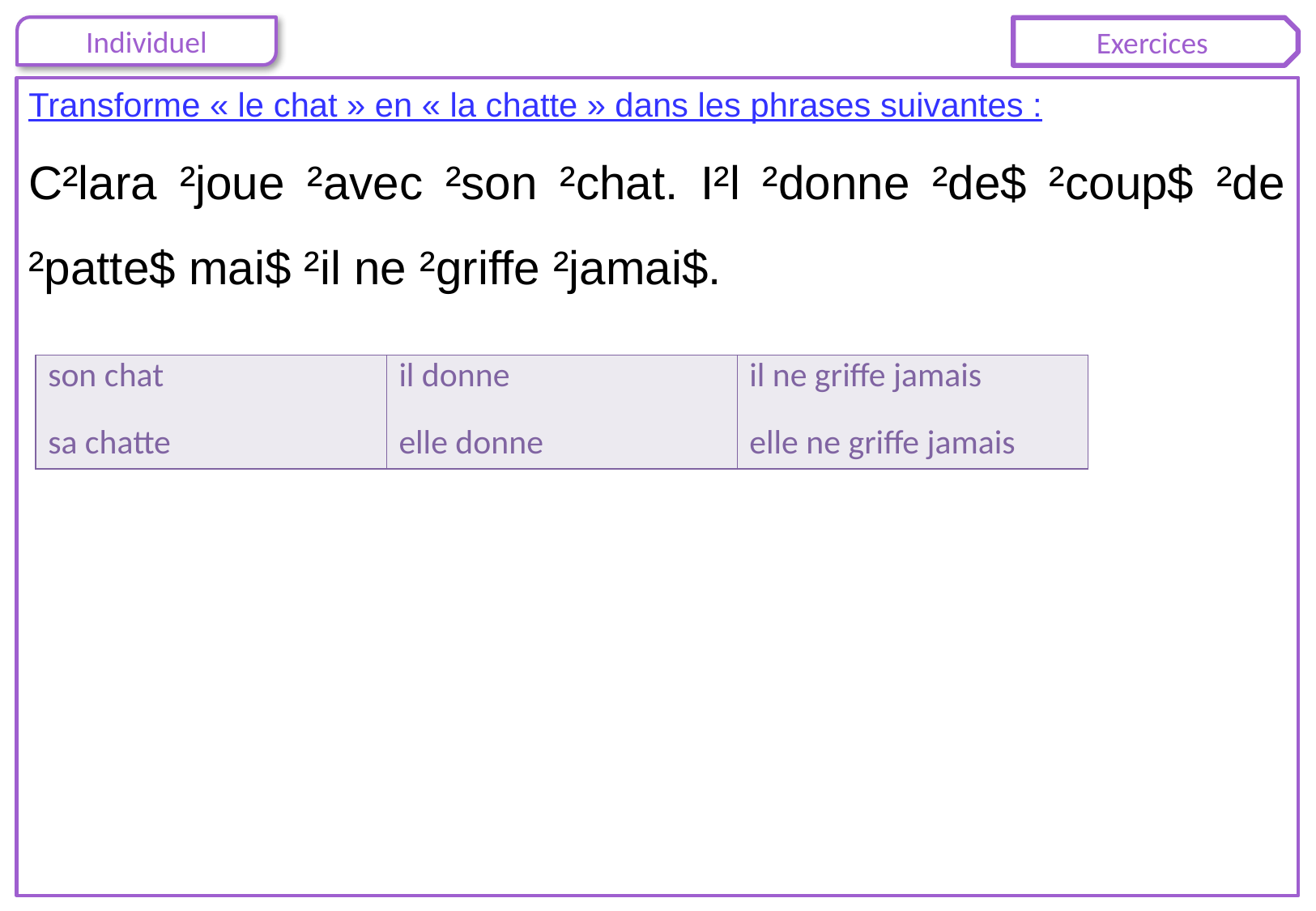

Transforme « le chat » en « la chatte » dans les phrases suivantes :
C²lara ²joue ²avec ²son ²chat. I²l ²donne ²de$ ²coup$ ²de ²patte$ mai$ ²il ne ²griffe ²jamai$.
| son chat sa chatte | il donne elle donne | il ne griffe jamais elle ne griffe jamais |
| --- | --- | --- |